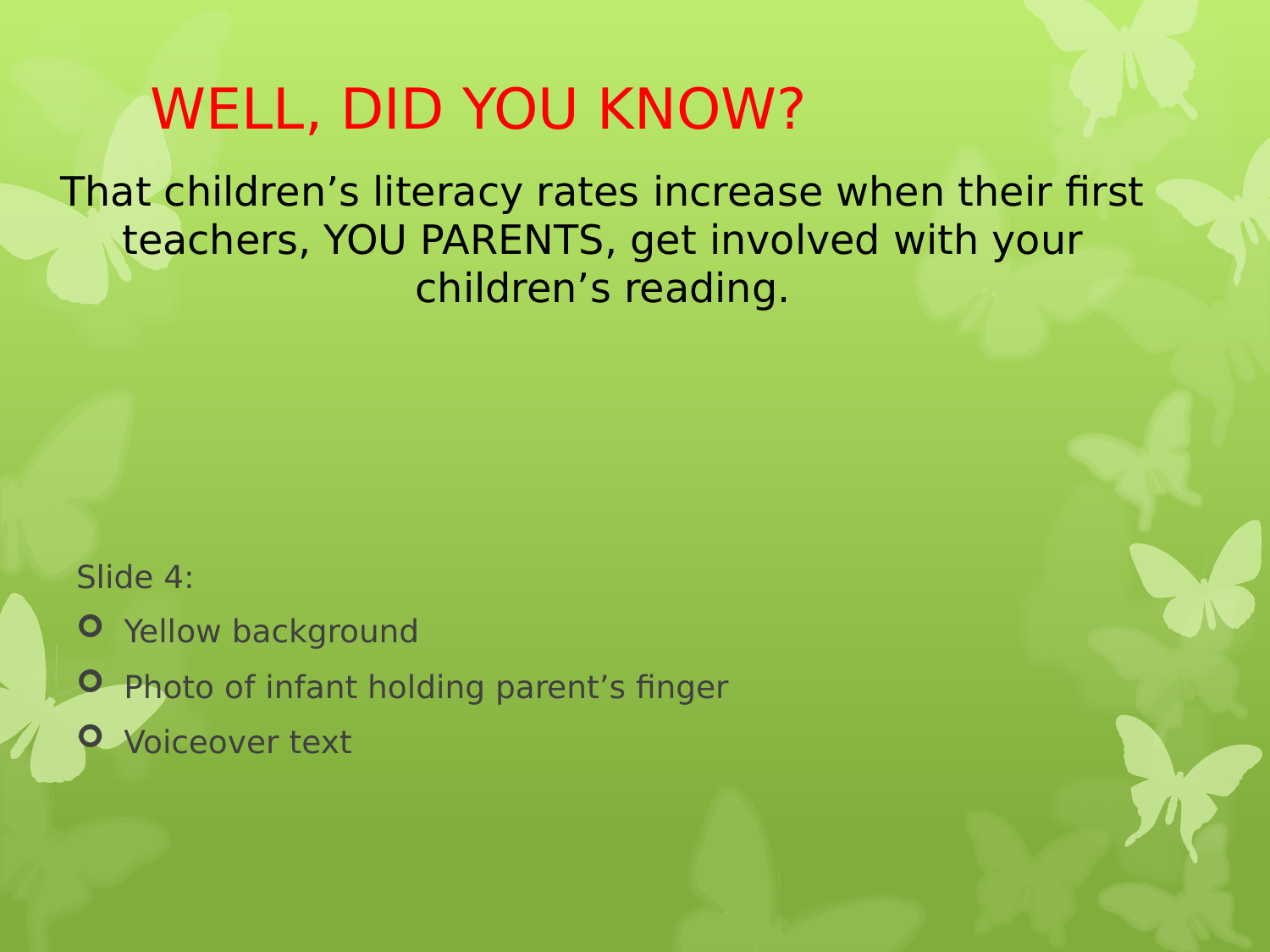

# WELL, DID YOU KNOW?
That children’s literacy rates increase when their first teachers, YOU PARENTS, get involved with your children’s reading.
Slide 4:
Yellow background
Photo of infant holding parent’s finger
Voiceover text